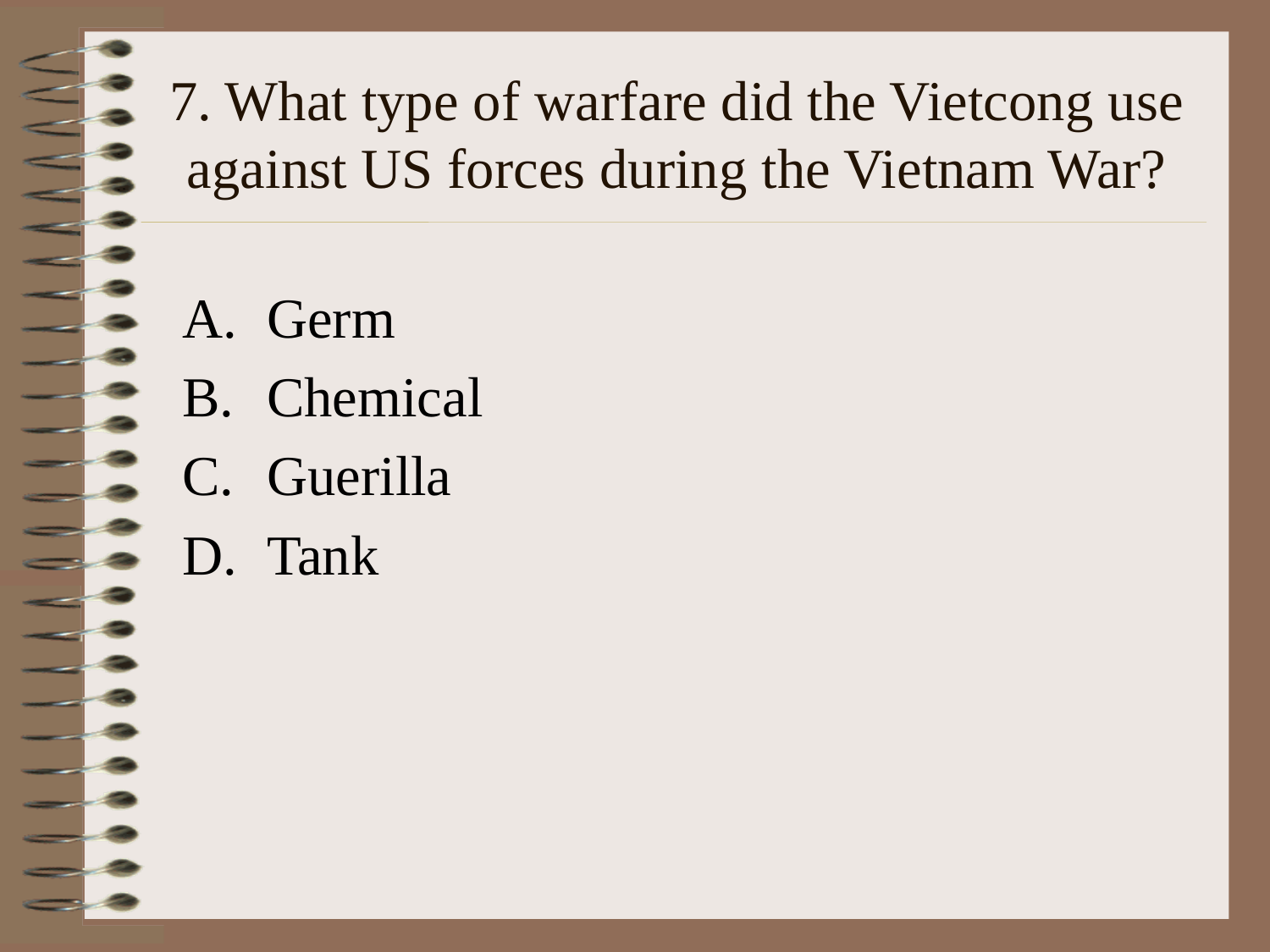

# 7. What type of warfare did the Vietcong use against US forces during the Vietnam War?
Germ
Chemical
Guerilla
Tank